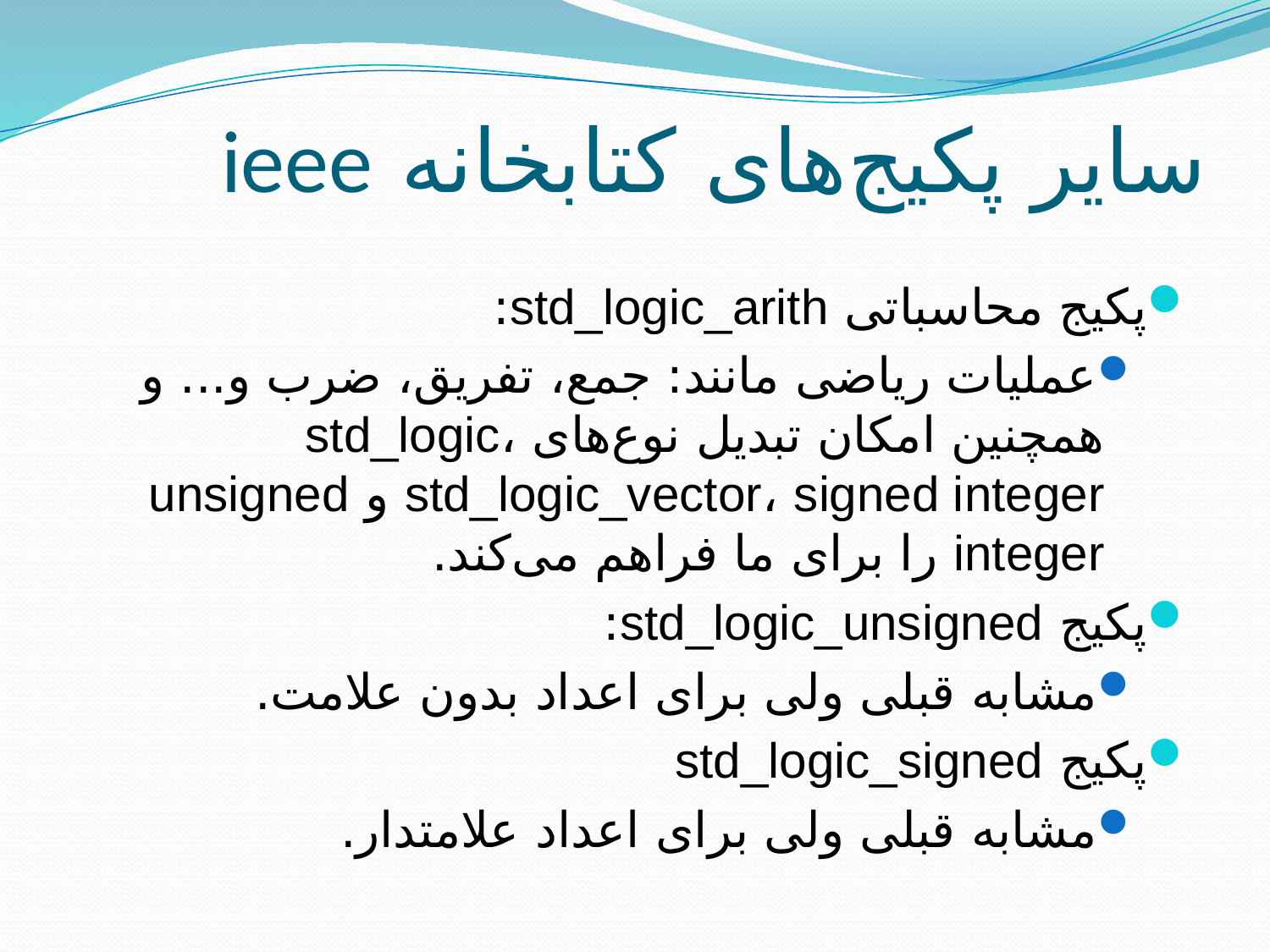

# سایر پکیج‌های کتابخانه ieee
پکیج محاسباتی std_logic_arith:
عملیات ریاضی مانند: جمع، تفریق، ضرب و... و همچنین امکان تبدیل نوع‌های std_logic، std_logic_vector، signed integer و unsigned integer را برای ما فراهم می‌کند.
پکیج std_logic_unsigned:
مشابه قبلی ولی برای اعداد بدون علامت.
پکیج std_logic_signed
مشابه قبلی ولی برای اعداد علامتدار.